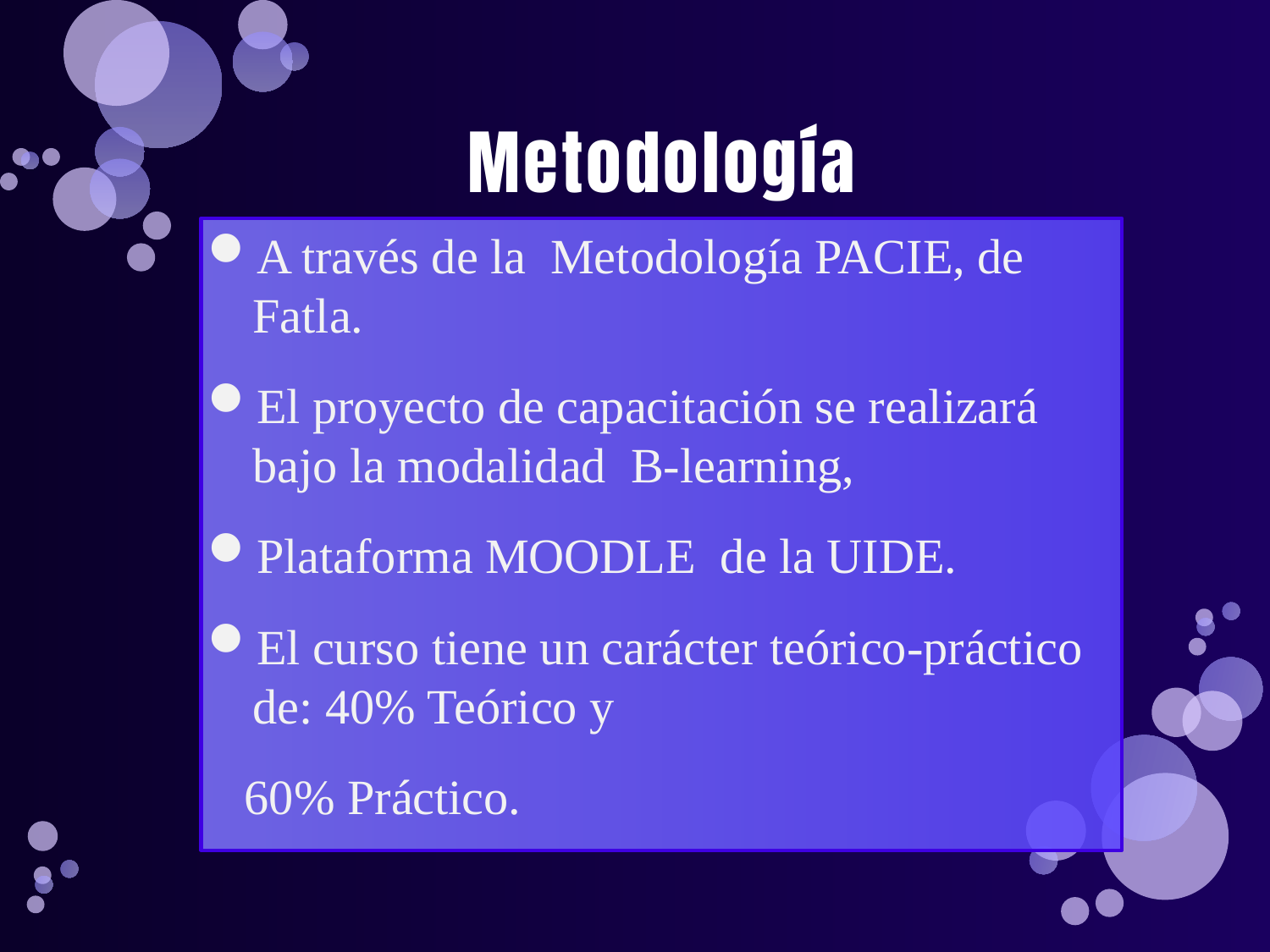

# Metodología
A través de la  Metodología PACIE, de Fatla.
El proyecto de capacitación se realizará bajo la modalidad  B-learning,
Plataforma MOODLE  de la UIDE.
El curso tiene un carácter teórico-práctico de: 40% Teórico y
   60% Práctico.